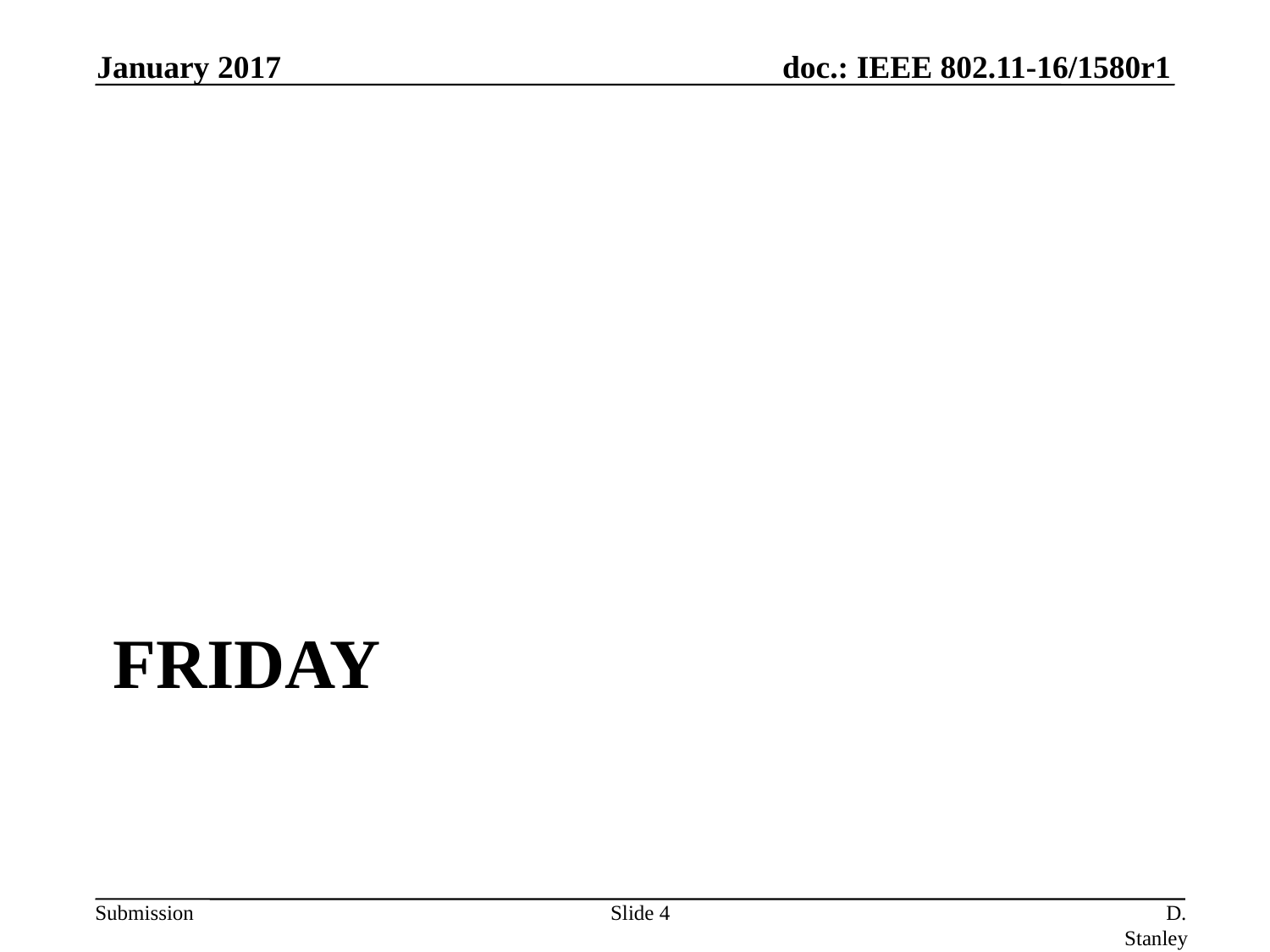

January 2017

# Friday
Slide 4
D. Stanley, HP Enterprise